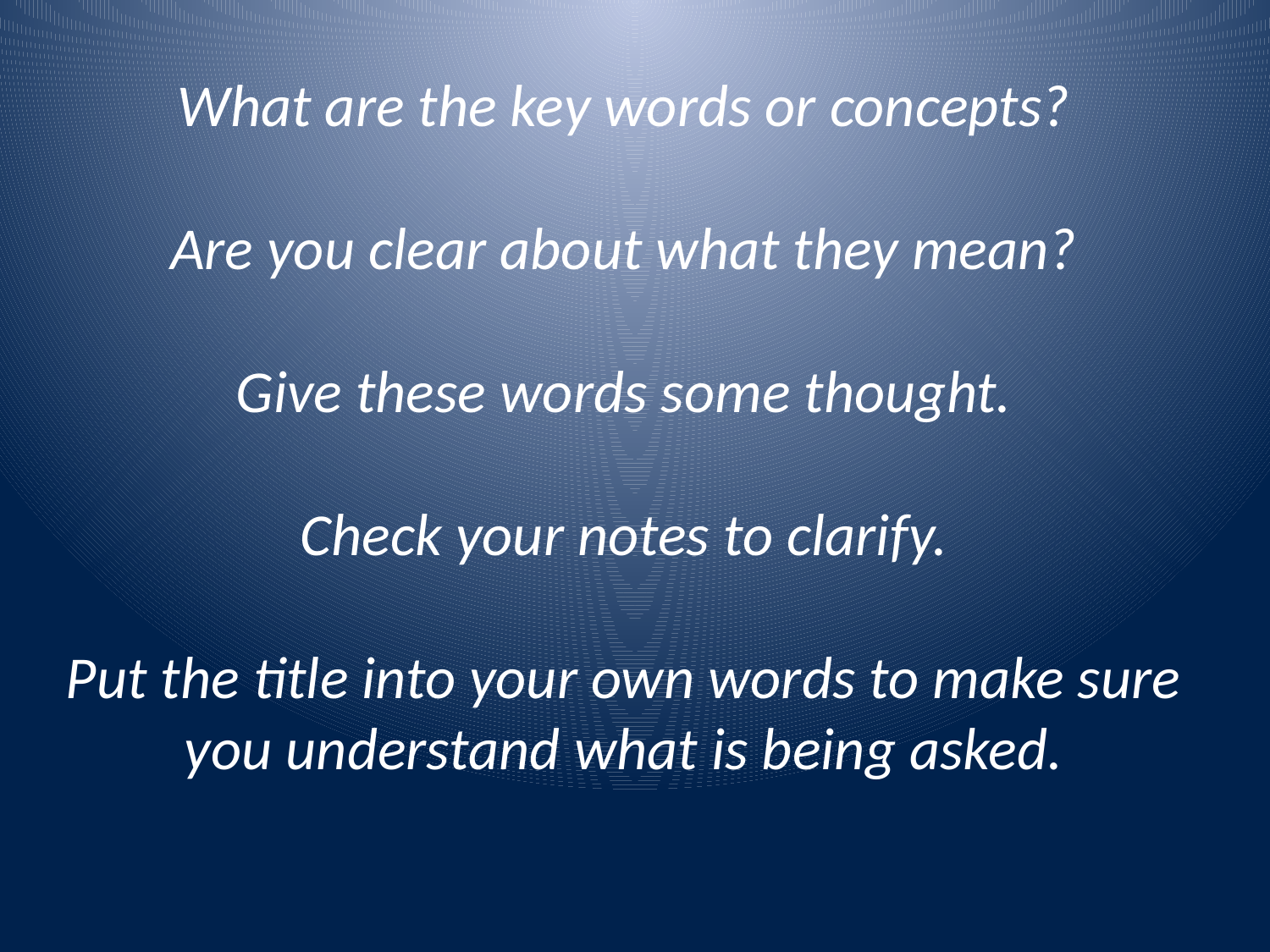

# What are the key words or concepts? Are you clear about what they mean? Give these words some thought. Check your notes to clarify. Put the title into your own words to make sure you understand what is being asked.